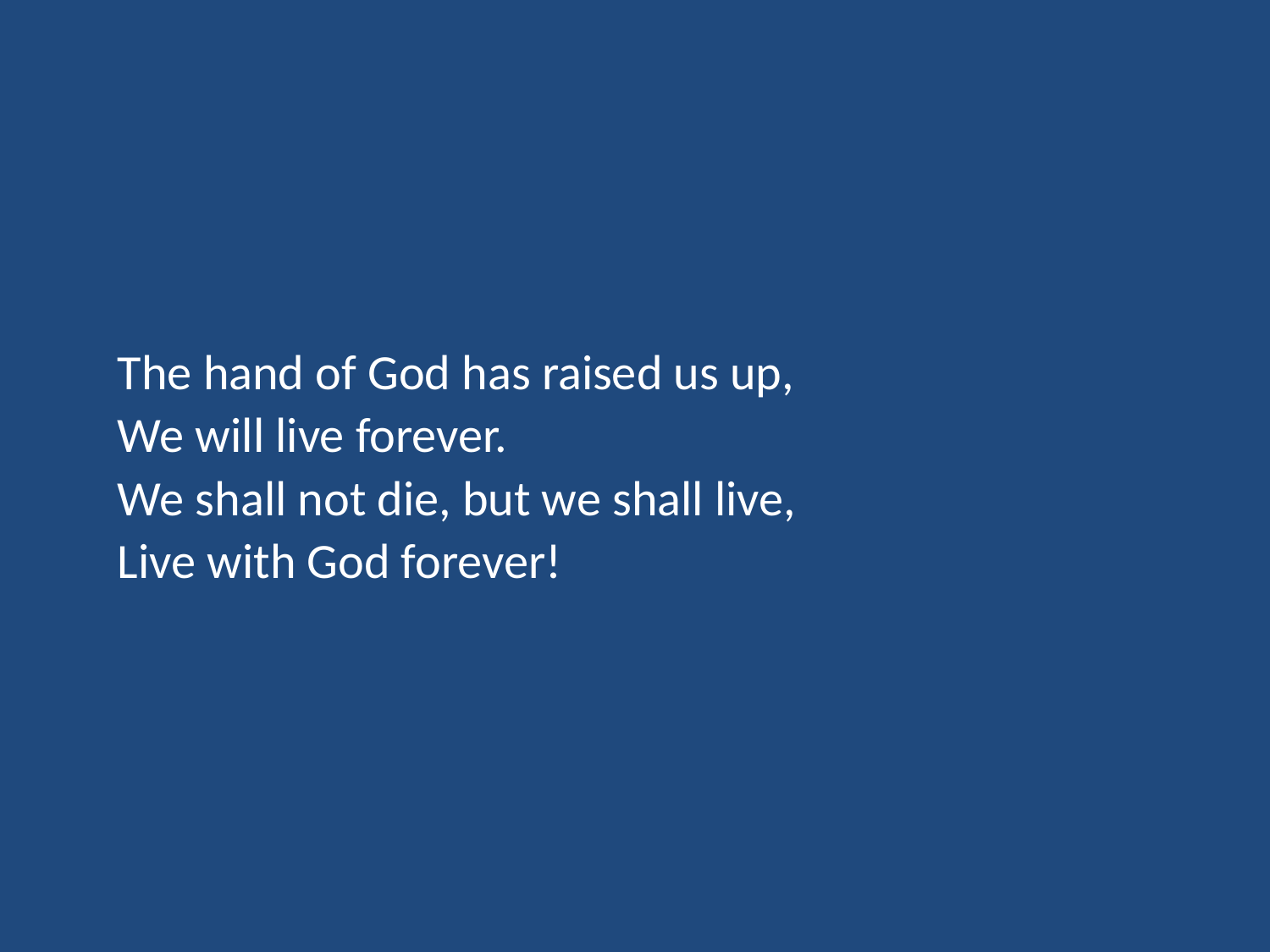

The hand of God has raised us up,
We will live forever.
We shall not die, but we shall live,
Live with God forever!